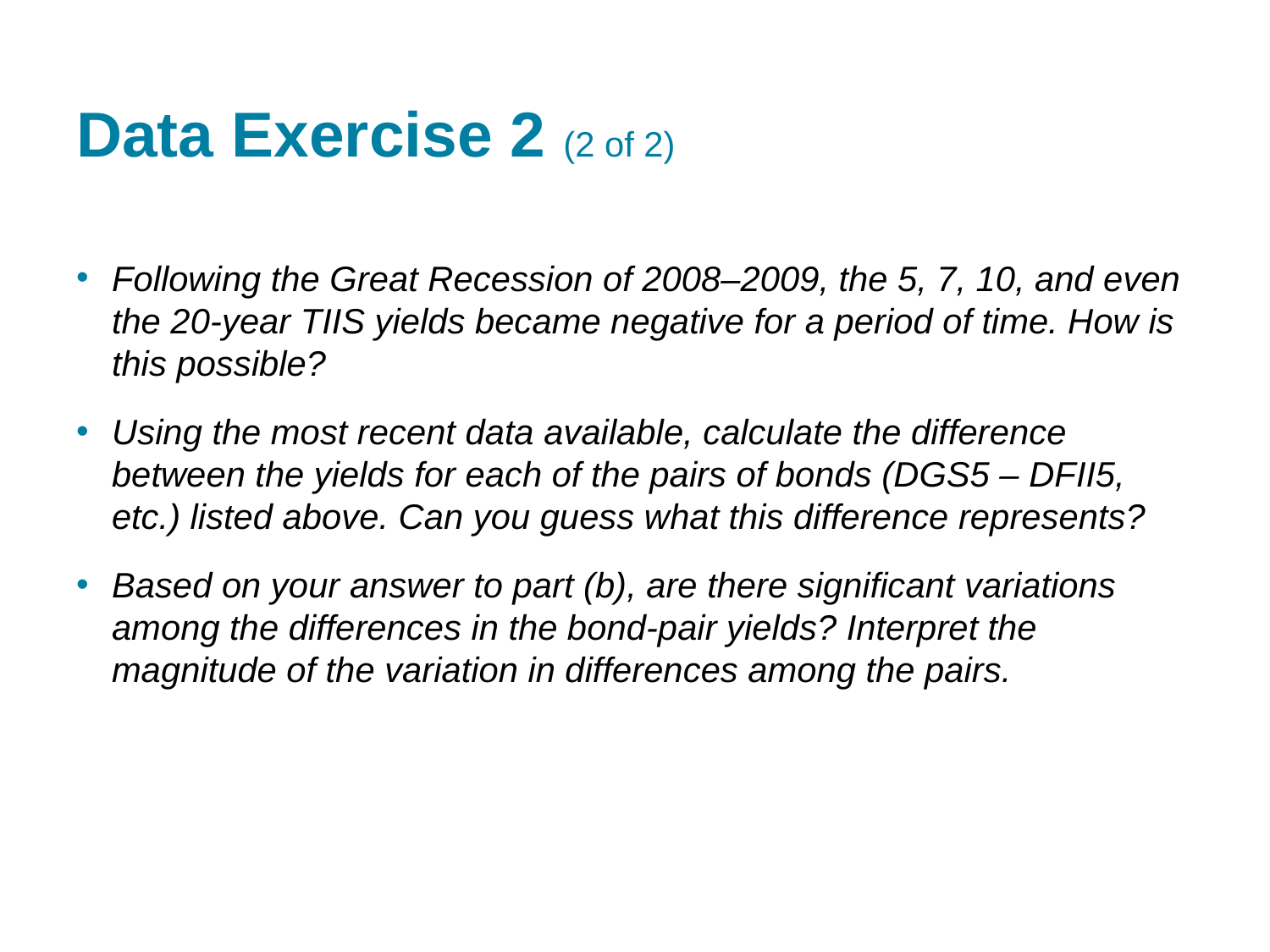

# Data Exercise 2 (2 of 2)
Following the Great Recession of 2008–2009, the 5, 7, 10, and even the 20-year TIIS yields became negative for a period of time. How is this possible?
Using the most recent data available, calculate the difference between the yields for each of the pairs of bonds (DGS5 – DFII5, etc.) listed above. Can you guess what this difference represents?
Based on your answer to part (b), are there significant variations among the differences in the bond-pair yields? Interpret the magnitude of the variation in differences among the pairs.